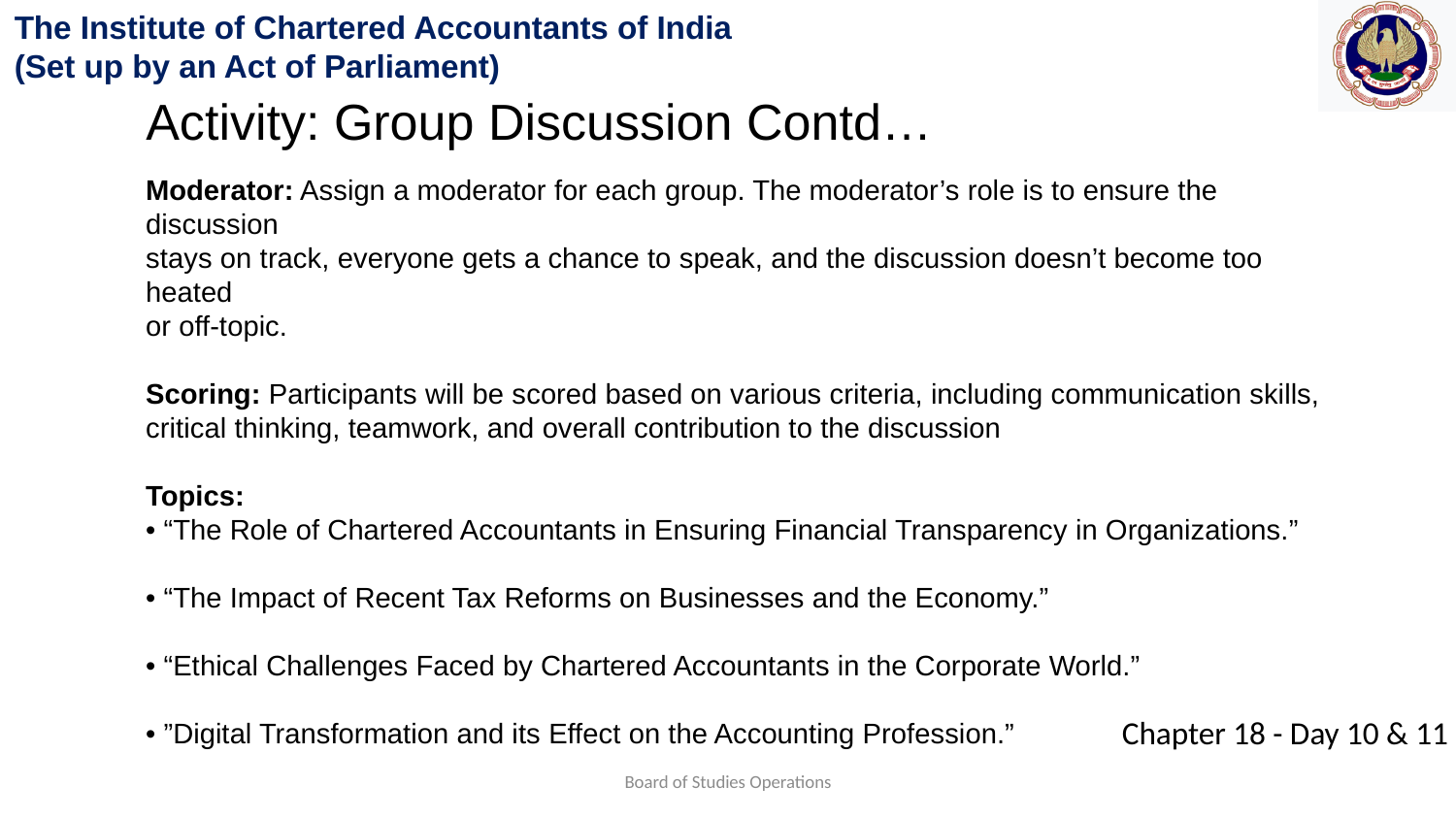

Activity: Group Discussion Contd…
Moderator: Assign a moderator for each group. The moderator’s role is to ensure the discussion
stays on track, everyone gets a chance to speak, and the discussion doesn’t become too heated
or off-topic.

Scoring: Participants will be scored based on various criteria, including communication skills,
critical thinking, teamwork, and overall contribution to the discussion

Topics:
• “The Role of Chartered Accountants in Ensuring Financial Transparency in Organizations.”

• “The Impact of Recent Tax Reforms on Businesses and the Economy.”

• “Ethical Challenges Faced by Chartered Accountants in the Corporate World.”

• ”Digital Transformation and its Effect on the Accounting Profession.”
Board of Studies Operations